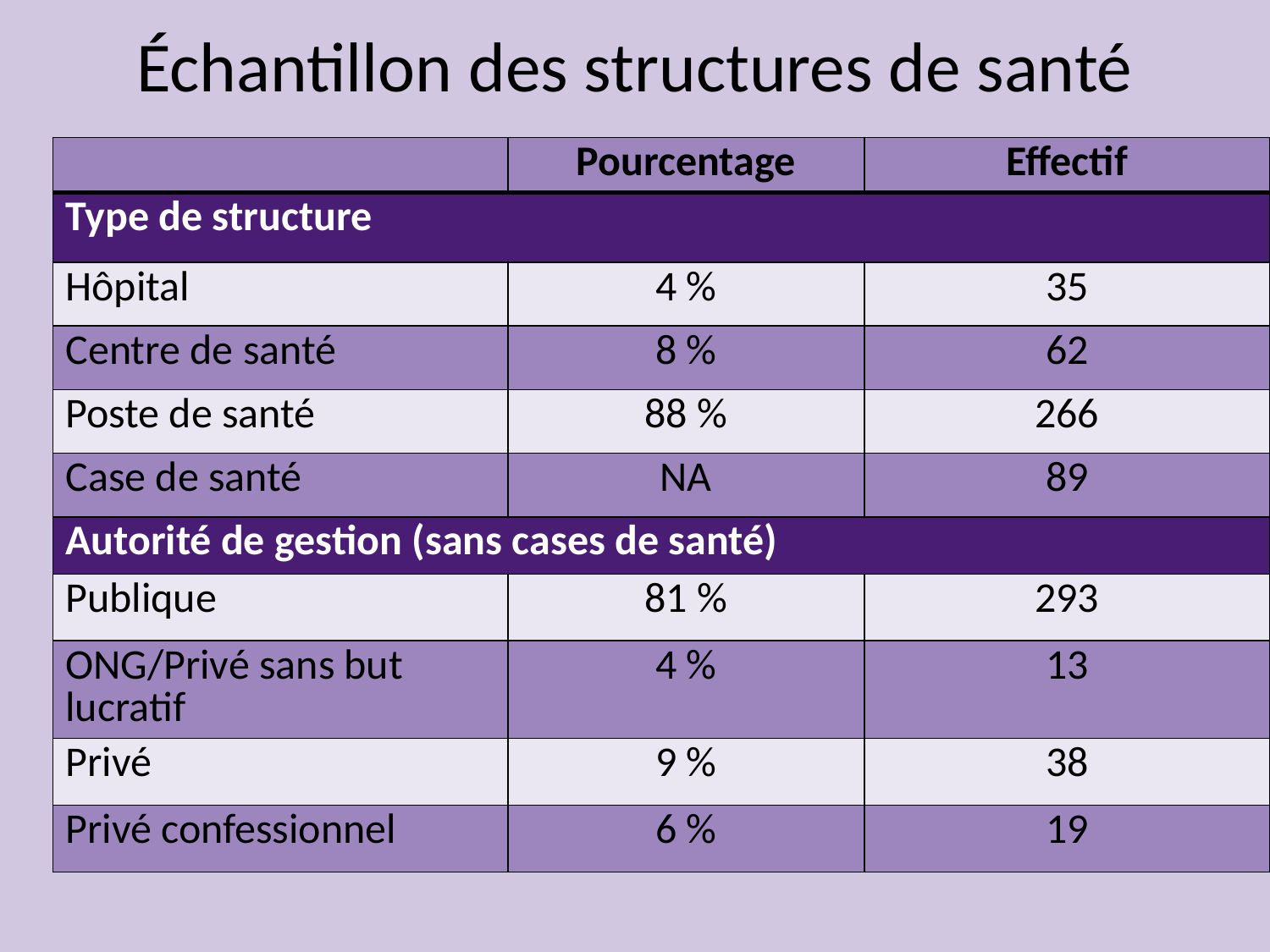

Échantillon des structures de santé
|  | Pourcentage | Effectif |
| --- | --- | --- |
| Type de structure |  |  |
| Hôpital | 4 % | 35 |
| Centre de santé | 8 % | 62 |
| Poste de santé | 88 % | 266 |
| Case de santé | NA | 89 |
| Autorité de gestion (sans cases de santé) |  |  |
| Publique | 81 % | 293 |
| ONG/Privé sans but lucratif | 4 % | 13 |
| Privé | 9 % | 38 |
| Privé confessionnel | 6 % | 19 |